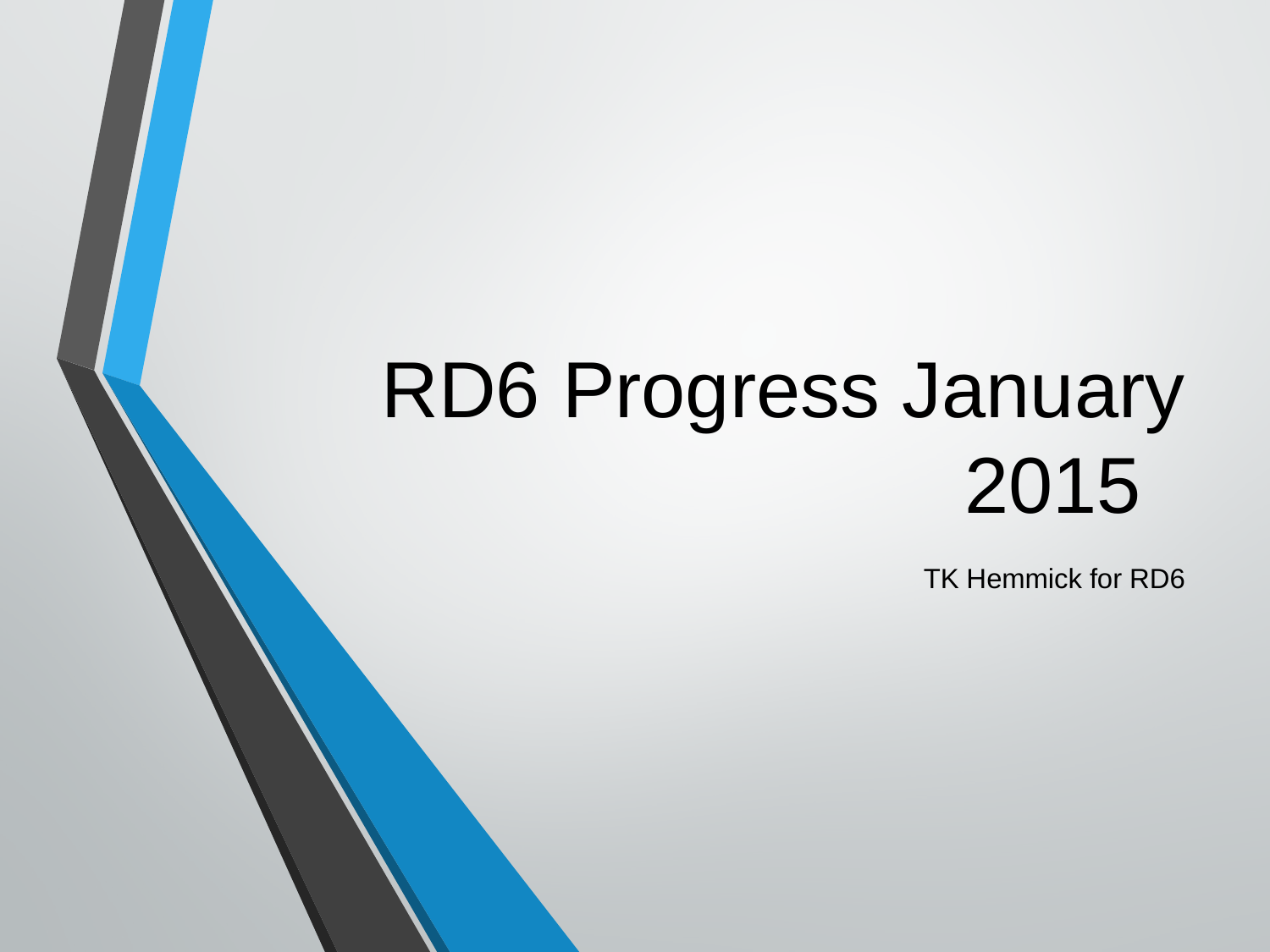

# RD6 Progress January 2015
TK Hemmick for RD6